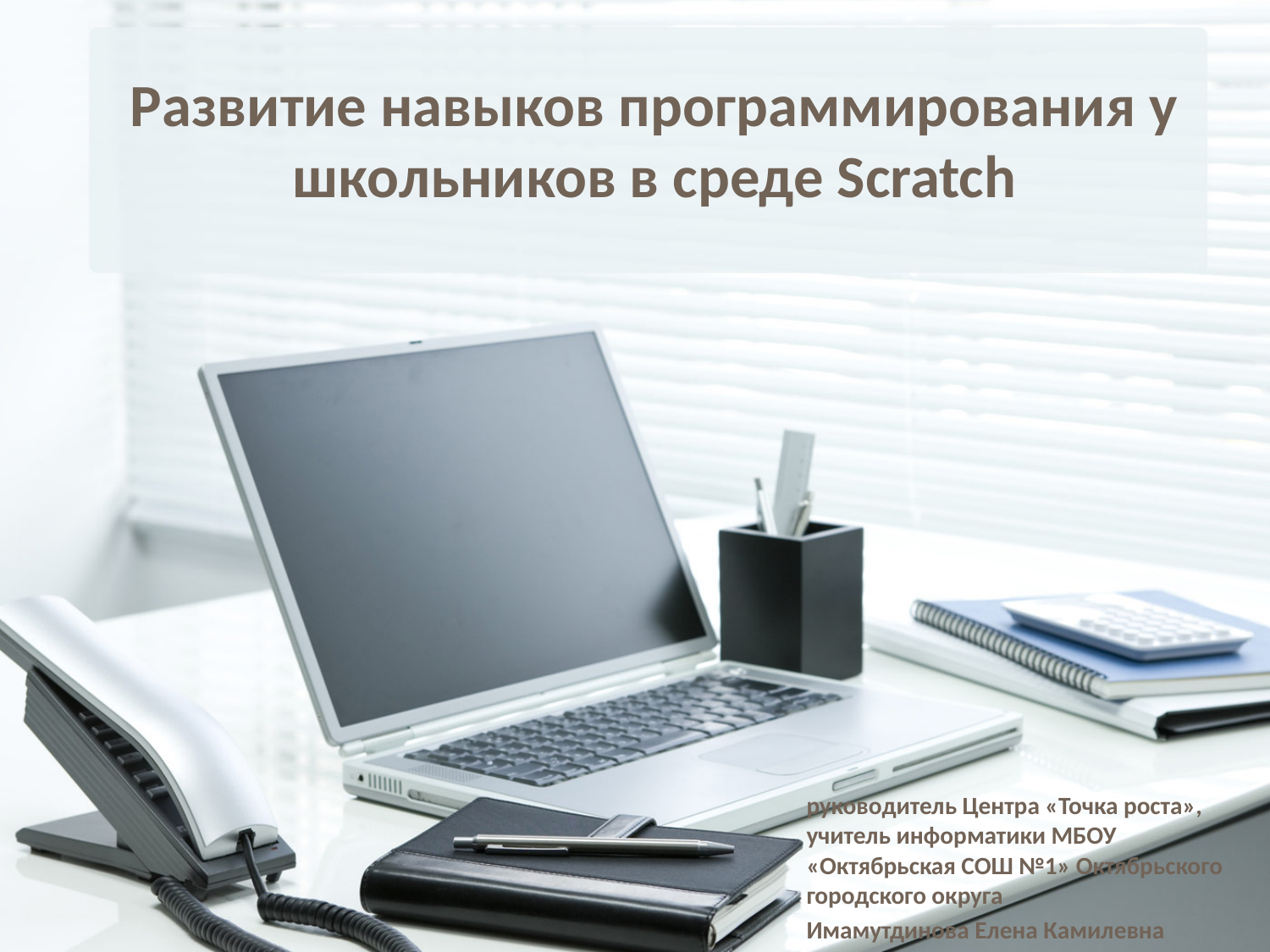

# Развитие навыков программирования у школьников в среде Scratch
руководитель Центра «Точка роста», учитель информатики МБОУ «Октябрьская СОШ №1» Октябрьского городского округа
Имамутдинова Елена Камилевна